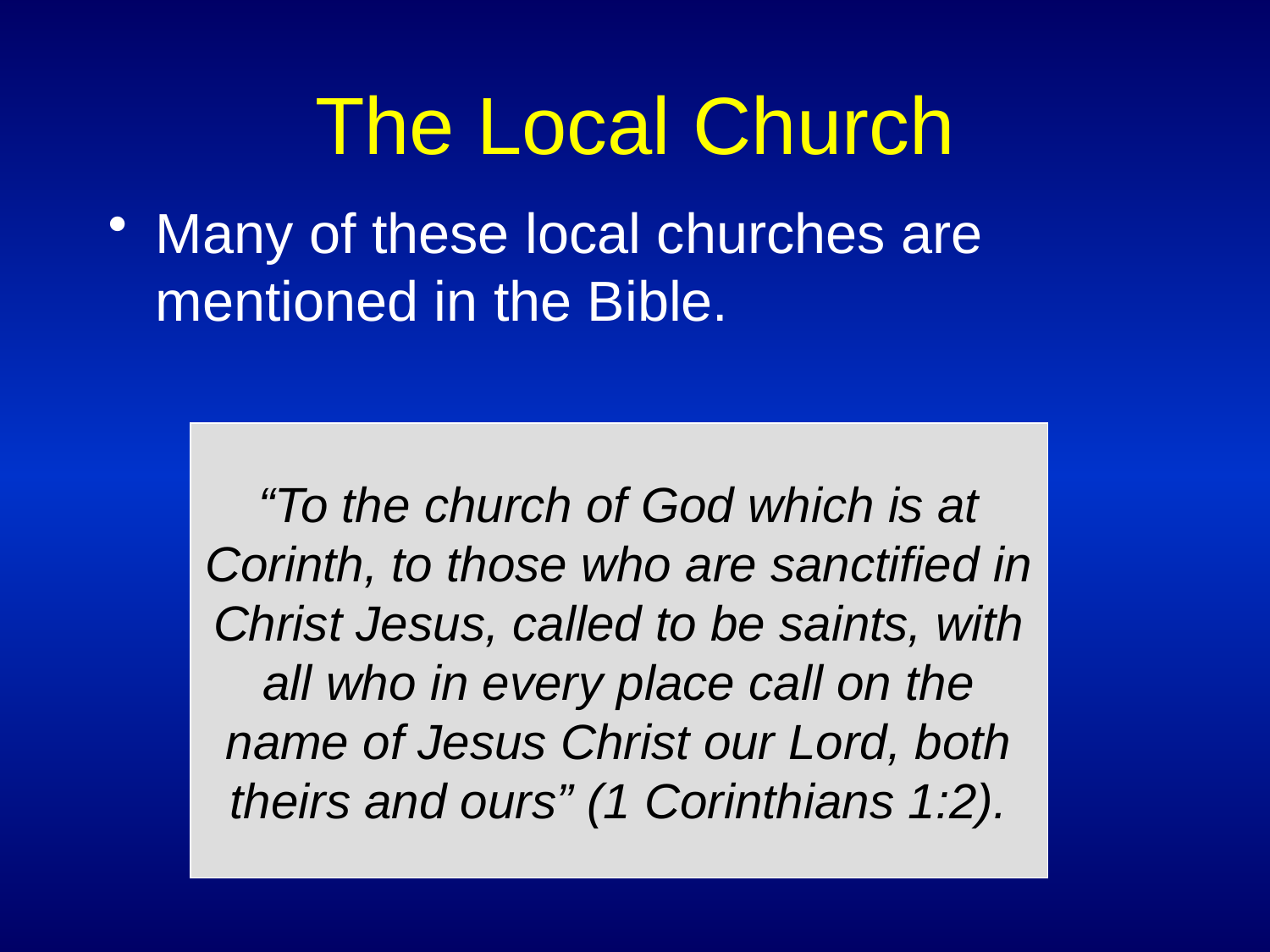

# The Local Church
Many of these local churches are mentioned in the Bible.
“To the church of God which is at Corinth, to those who are sanctified in Christ Jesus, called to be saints, with all who in every place call on the name of Jesus Christ our Lord, both theirs and ours” (1 Corinthians 1:2).